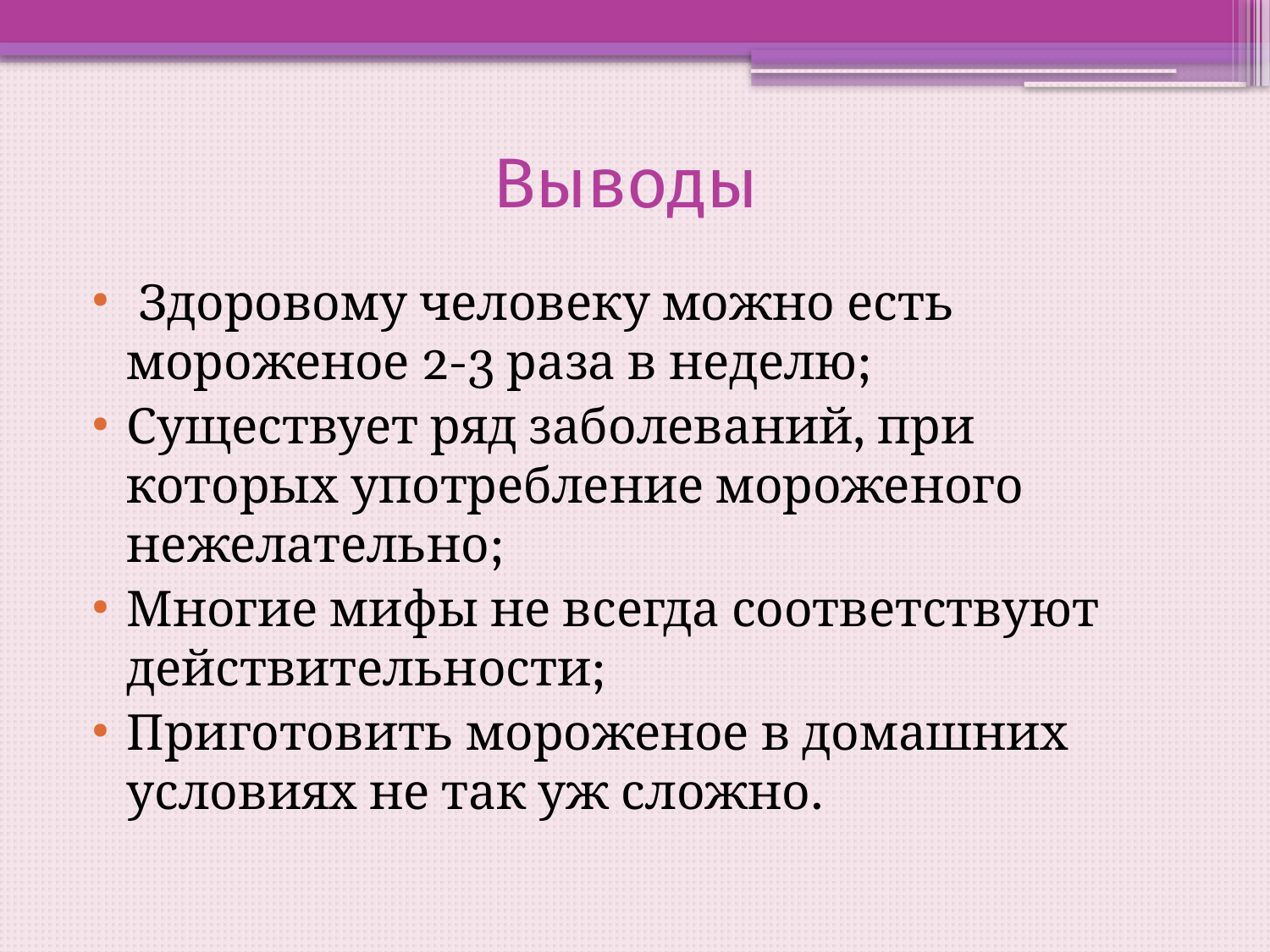

# Выводы
 Здоровому человеку можно есть мороженое 2-3 раза в неделю;
Существует ряд заболеваний, при которых употребление мороженого нежелательно;
Многие мифы не всегда соответствуют действительности;
Приготовить мороженое в домашних условиях не так уж сложно.